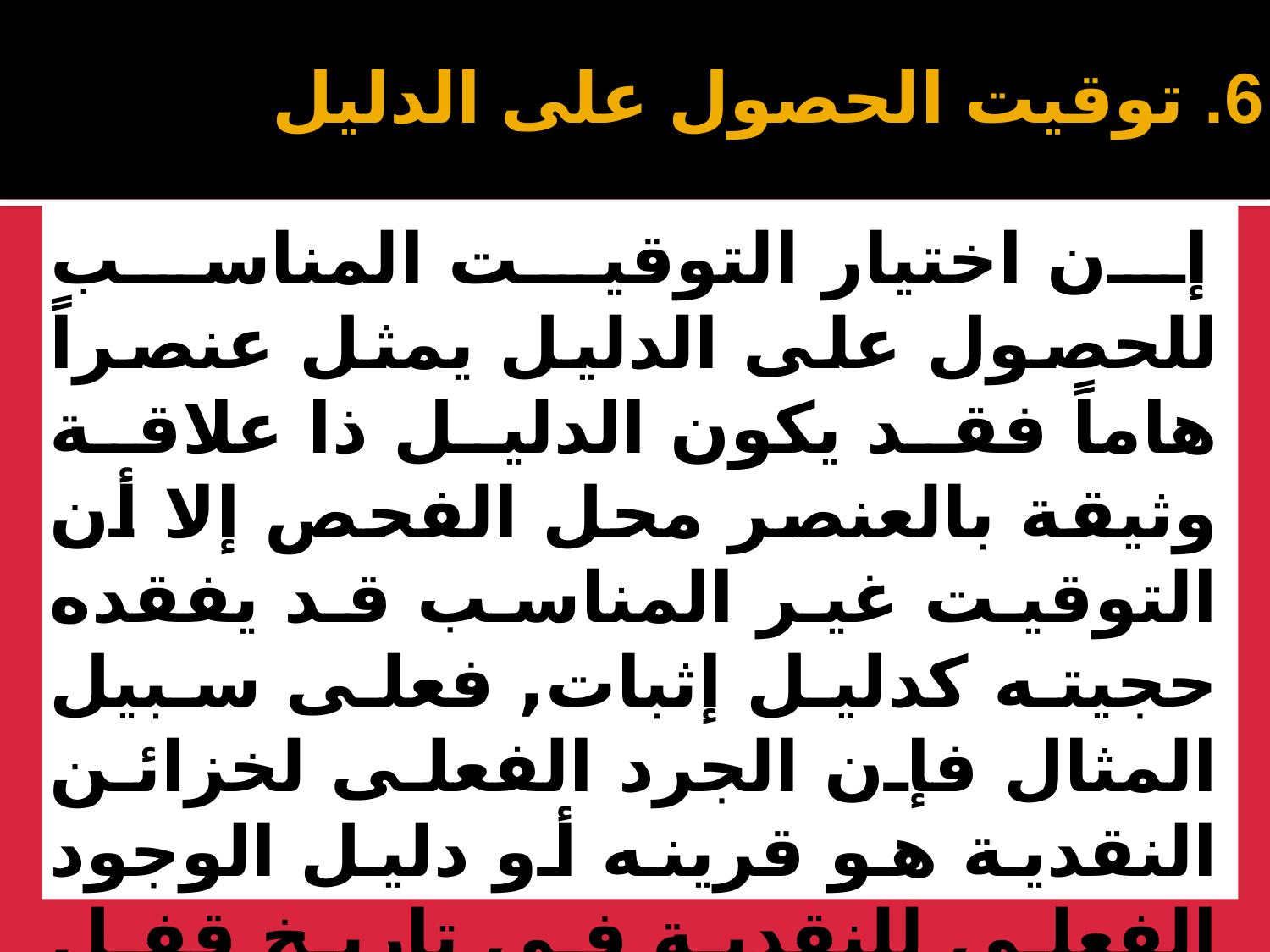

# 6. توقيت الحصول على الدليل
إن اختيار التوقيت المناسب للحصول على الدليل يمثل عنصراً هاماً فقد يكون الدليل ذا علاقة وثيقة بالعنصر محل الفحص إلا أن التوقيت غير المناسب قد يفقده حجيته كدليل إثبات, فعلى سبيل المثال فإن الجرد الفعلى لخزائن النقدية هو قرينه أو دليل الوجود الفعلى للنقدية في تاريخ قفل الحسابات ولكن لأن هذا التاريخ معروف فقد تفقد هذه القرينة كثيراً من حجيتها لإحتمال قيام المسئولين بتغطية العجز أو التلاعب في النقدية .